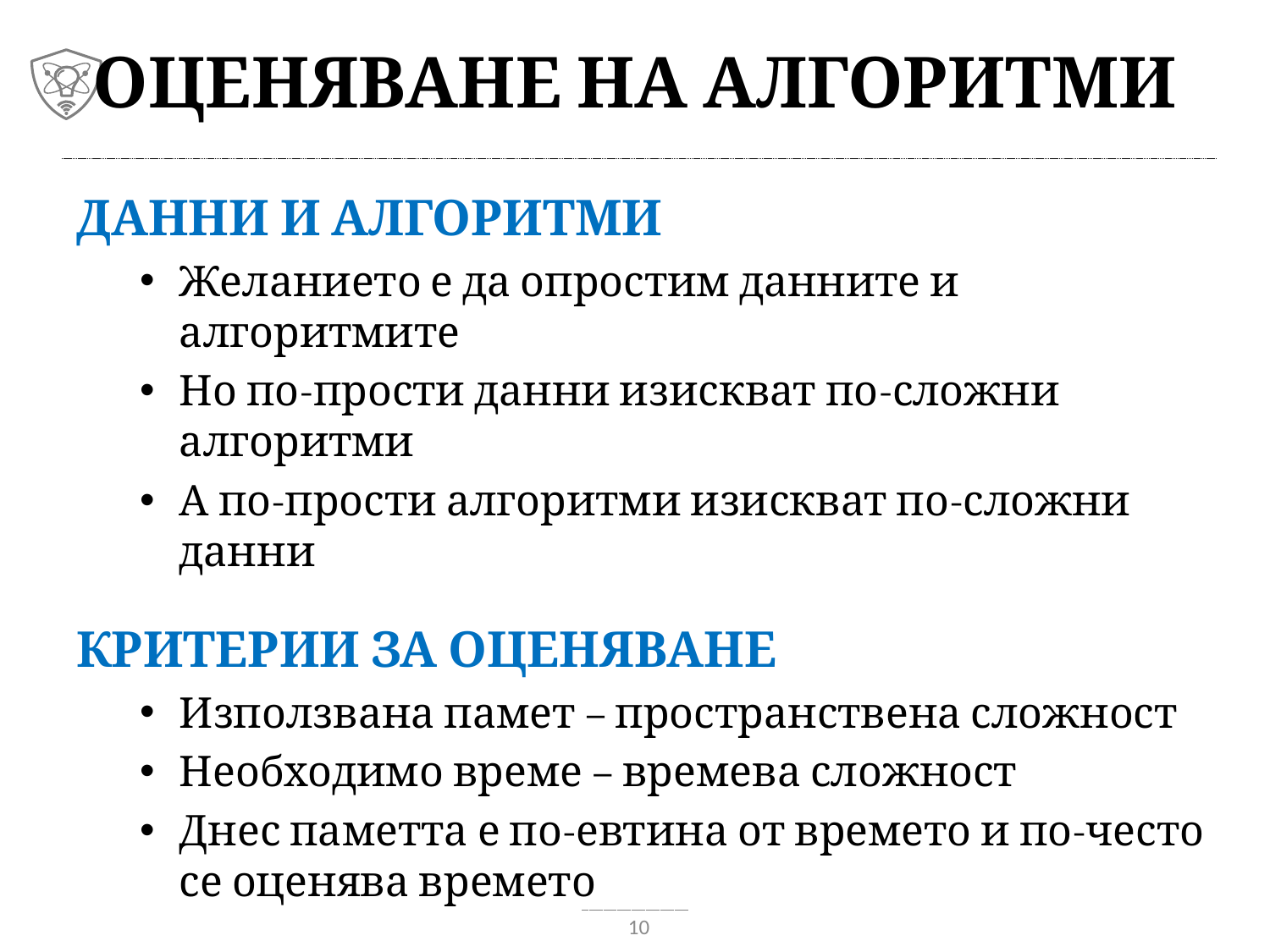

# Оценяване на алгоритми
Данни и алгоритми
Желанието е да опростим данните и алгоритмите
Но по-прости данни изискват по-сложни алгоритми
А по-прости алгоритми изискват по-сложни данни
Критерии за оценяване
Използвана памет – пространствена сложност
Необходимо време – времева сложност
Днес паметта е по-евтина от времето и по-често се оценява времето

10